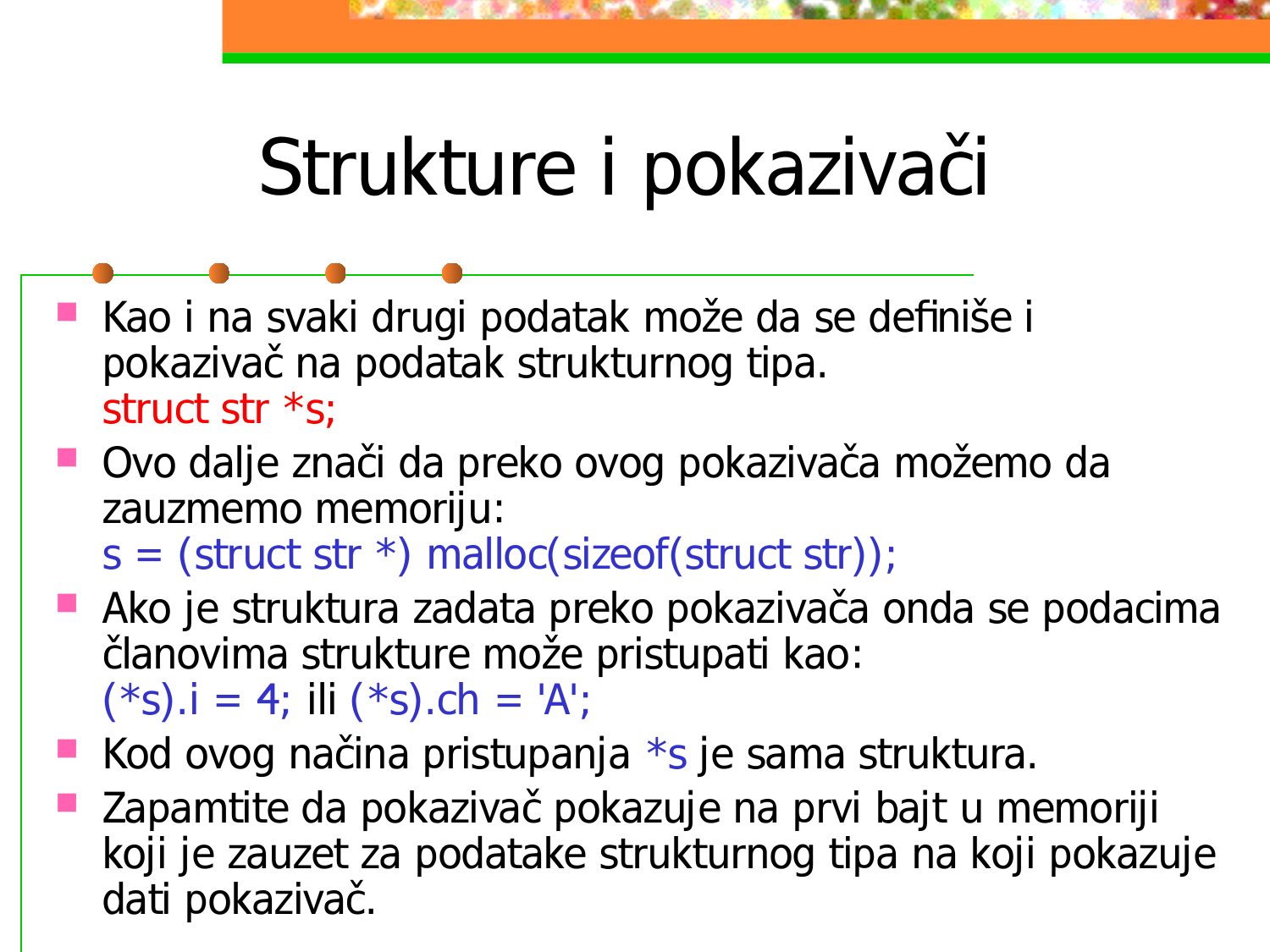

# Strukture i pokazivači
Kao i na svaki drugi podatak može da se definiše i pokazivač na podatak strukturnog tipa.
struct str *s;
Ovo dalje znači da preko ovog pokazivača možemo da zauzmemo memoriju:
s = (struct str *) malloc(sizeof(struct str));
Ako je struktura zadata preko pokazivača onda se podacima članovima strukture može pristupati kao:
(*s).i = 4; ili (*s).ch = 'A';
Kod ovog načina pristupanja *s je sama struktura.
Zapamtite da pokazivač pokazuje na prvi bajt u memoriji koji je zauzet za podatake strukturnog tipa na koji pokazuje dati pokazivač.